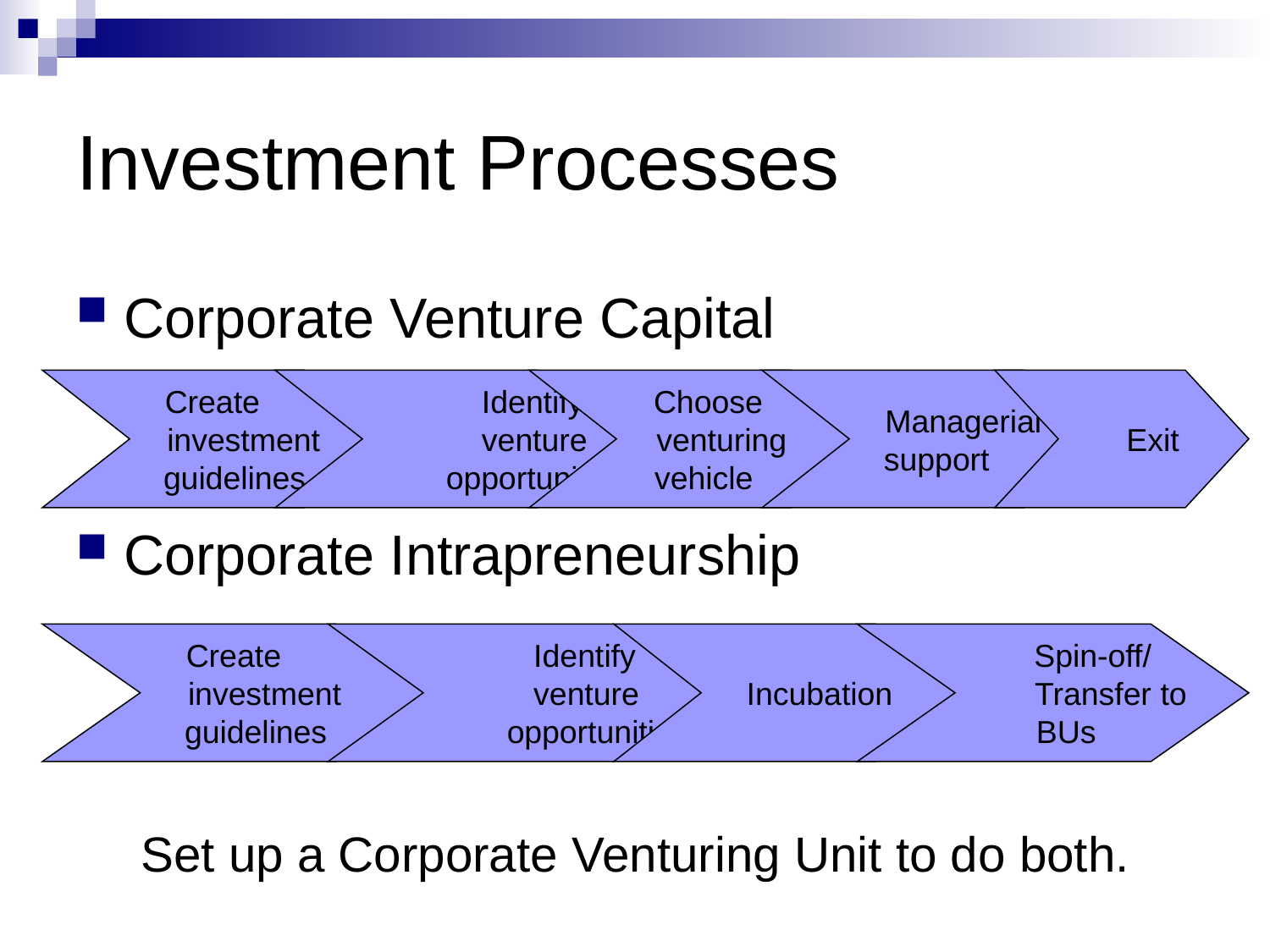

# Investment Processes
Corporate Venture Capital

Corporate Intrapreneurship
Create
       investment
    guidelines
            Identify
            venture
        opportunities
  Choose
     venturing
vehicle
       Managerial
support
       Exit
Create
       investment
    guidelines
           Identify
           venture
        opportunities
       Incubation
         Spin-off/
             Transfer to
   BUs
Set up a Corporate Venturing Unit to do both.